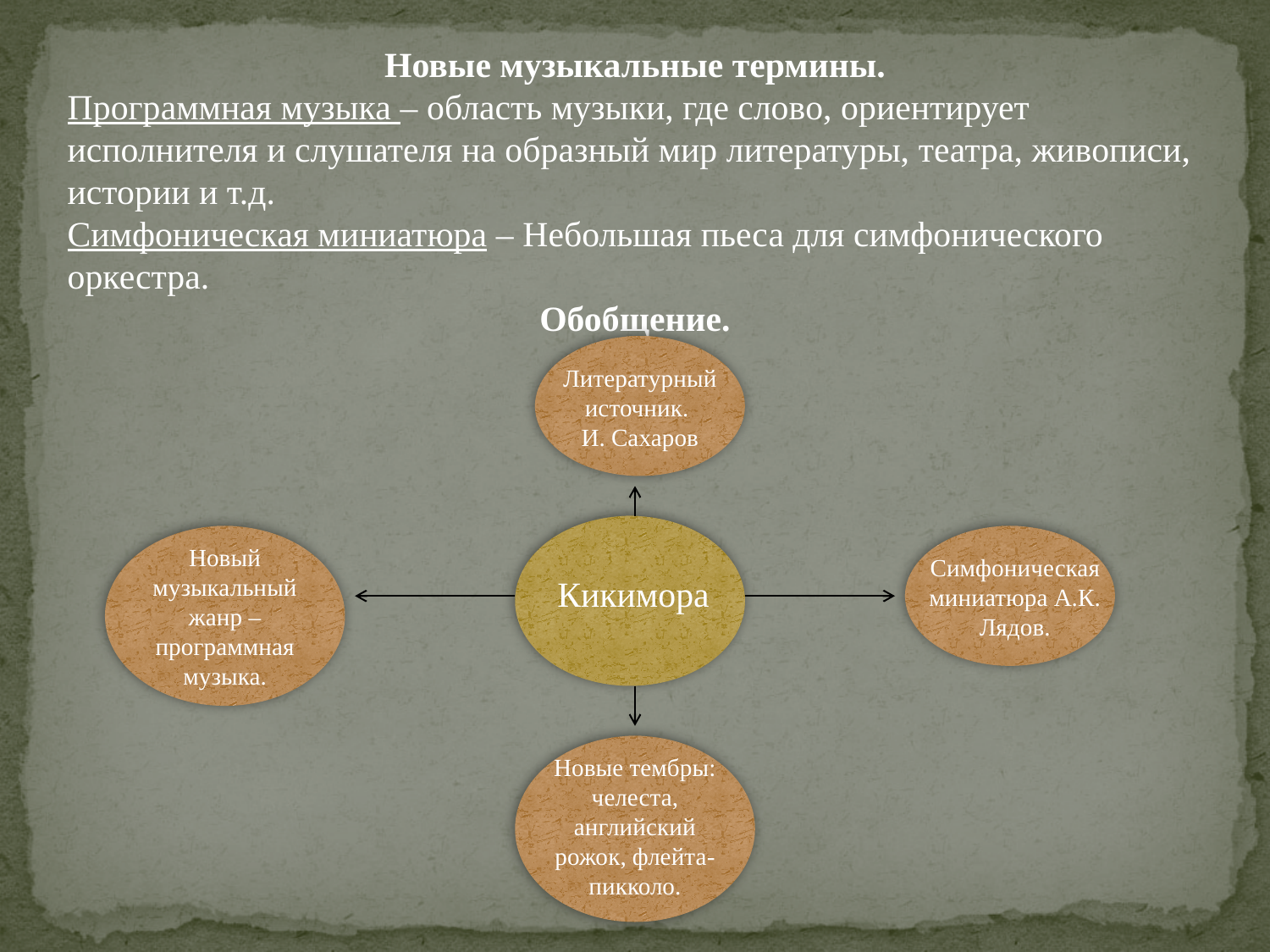

Новые музыкальные термины.
Программная музыка – область музыки, где слово, ориентирует исполнителя и слушателя на образный мир литературы, театра, живописи, истории и т.д.
Симфоническая миниатюра – Небольшая пьеса для симфонического оркестра.
Обобщение.

Литературный источник.
И. Сахаров

Новый музыкальный жанр – программная музыка.
Симфоническая миниатюра А.К. Лядов.
Кикимора

Новые тембры: челеста, английский рожок, флейта-пикколо.